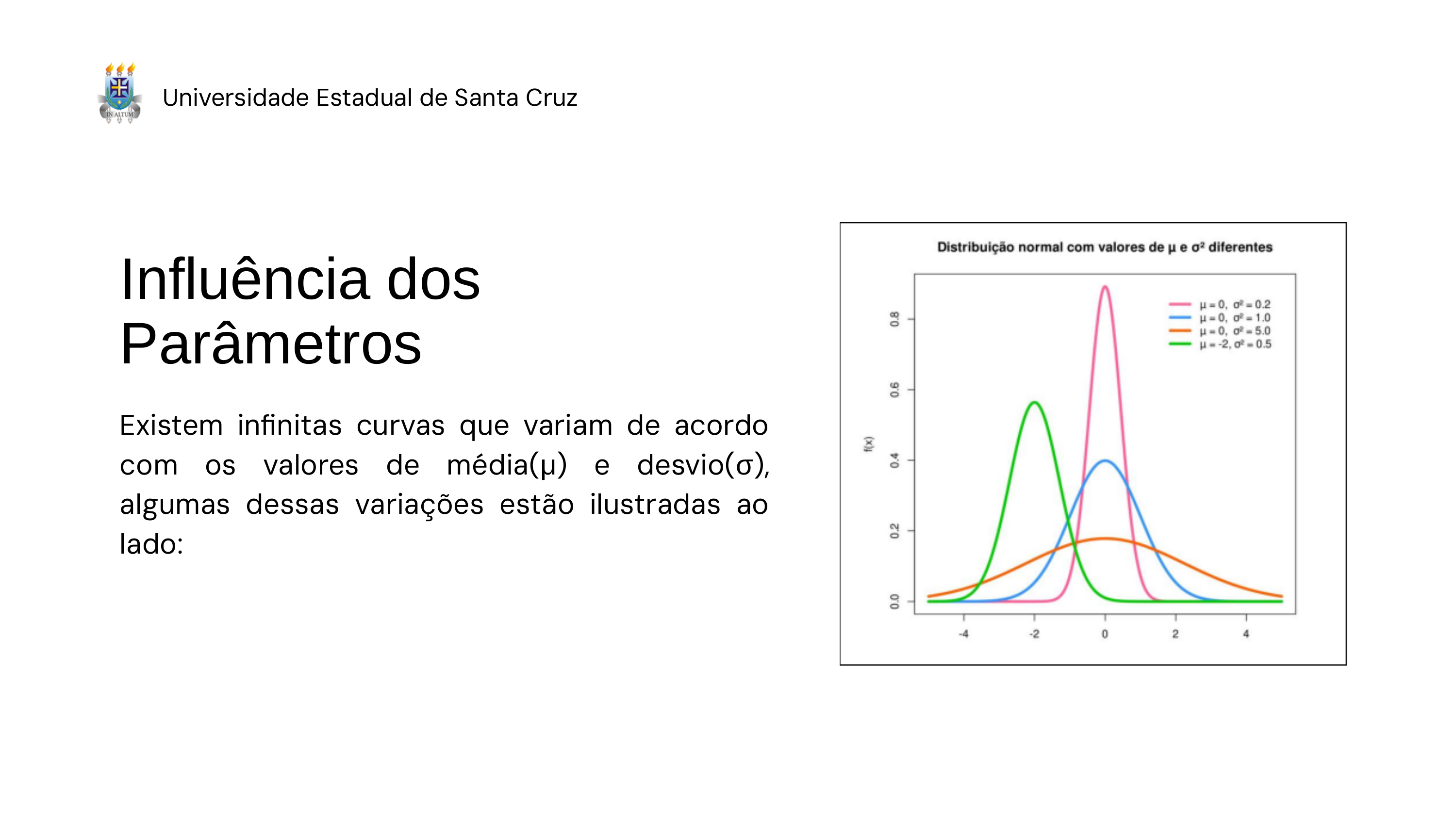

Universidade Estadual de Santa Cruz

Influência dos Parâmetros
Existem infinitas curvas que variam de acordo com os valores de média(μ) e desvio(σ), algumas dessas variações estão ilustradas ao lado: